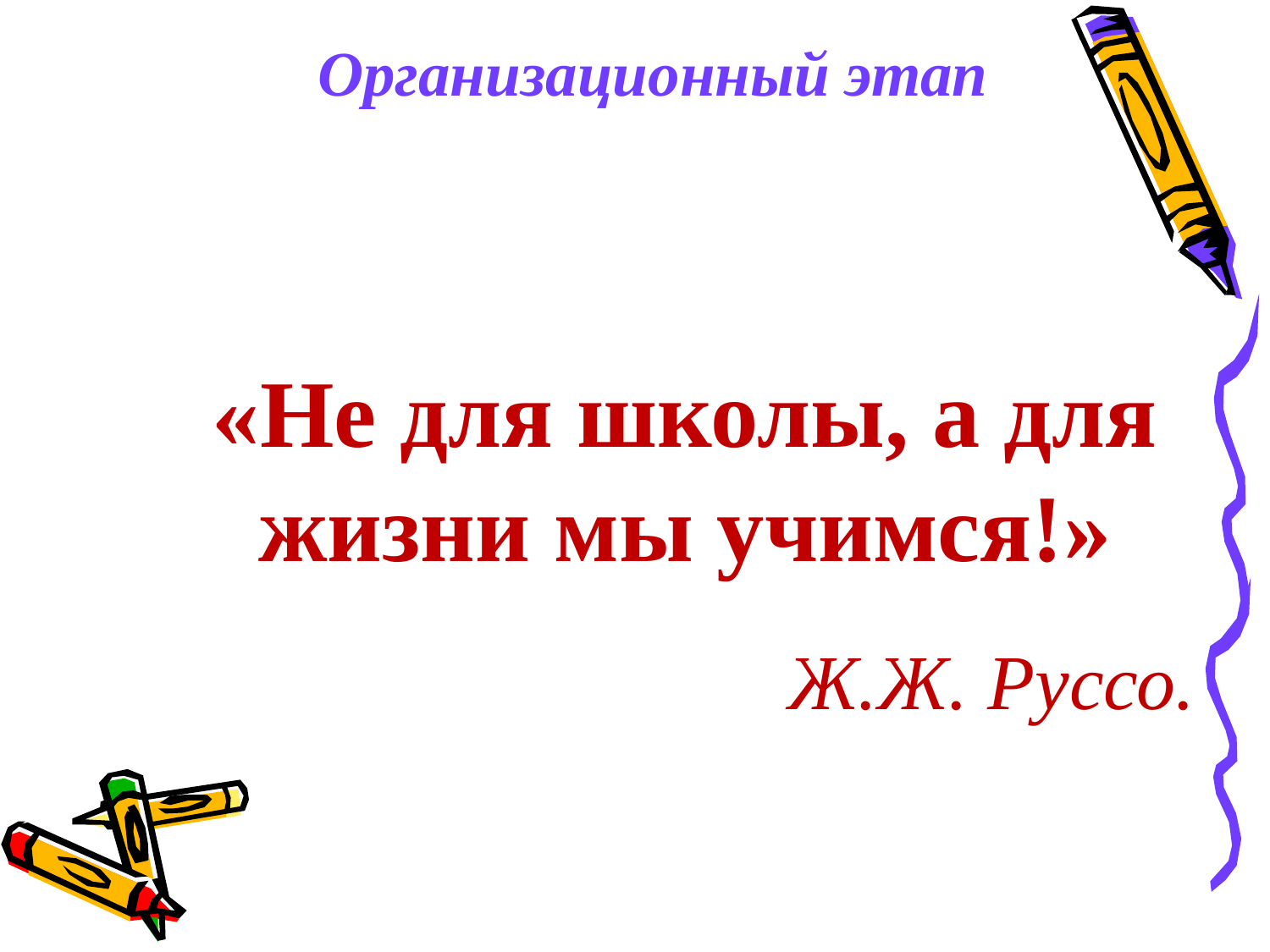

Организационный этап
«Не для школы, а для жизни мы учимся!»
Ж.Ж. Руссо.